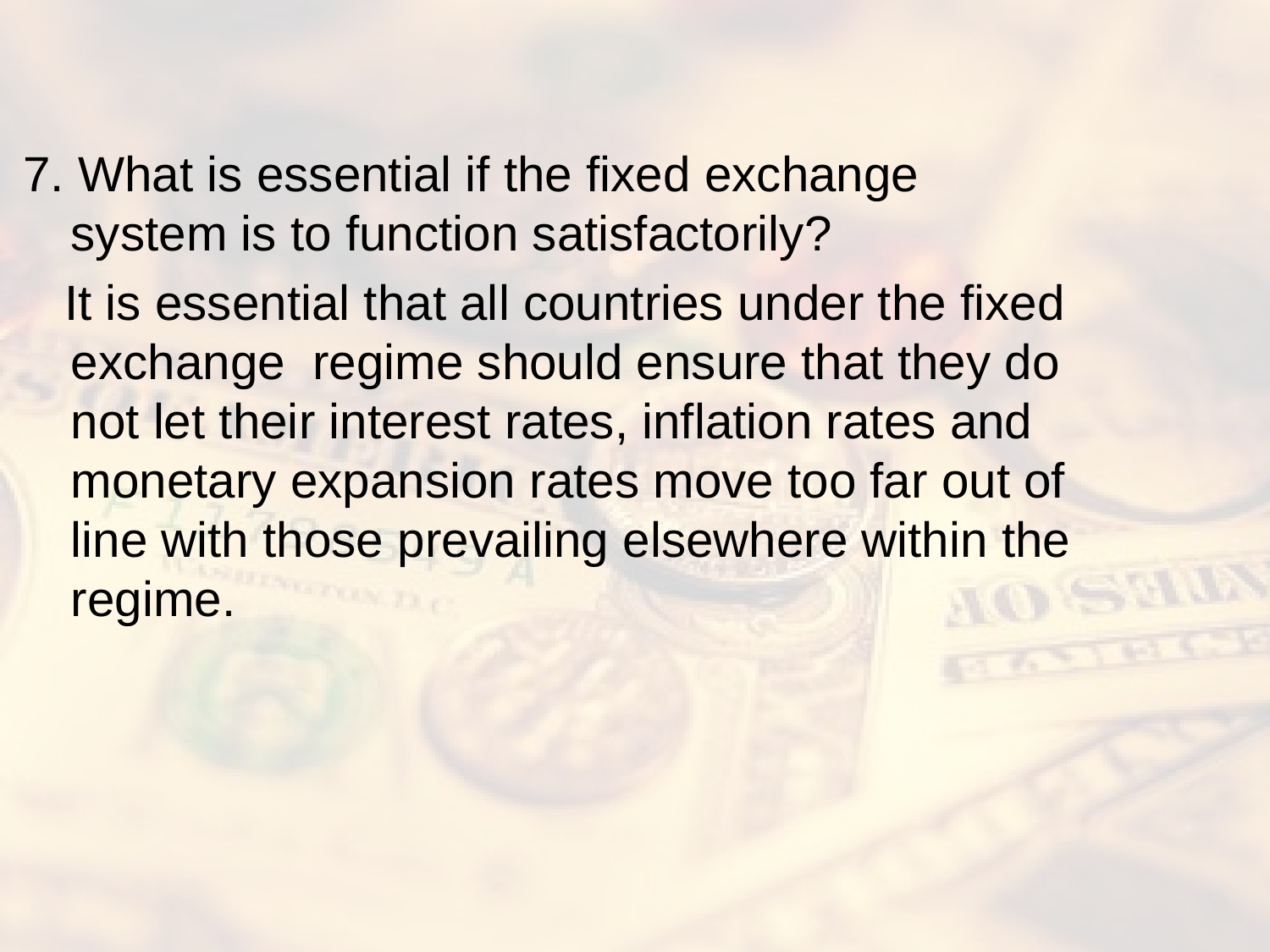

#
7. What is essential if the fixed exchange system is to function satisfactorily?
   It is essential that all countries under the fixed exchange  regime should ensure that they do not let their interest rates, inflation rates and monetary expansion rates move too far out of line with those prevailing elsewhere within the regime.